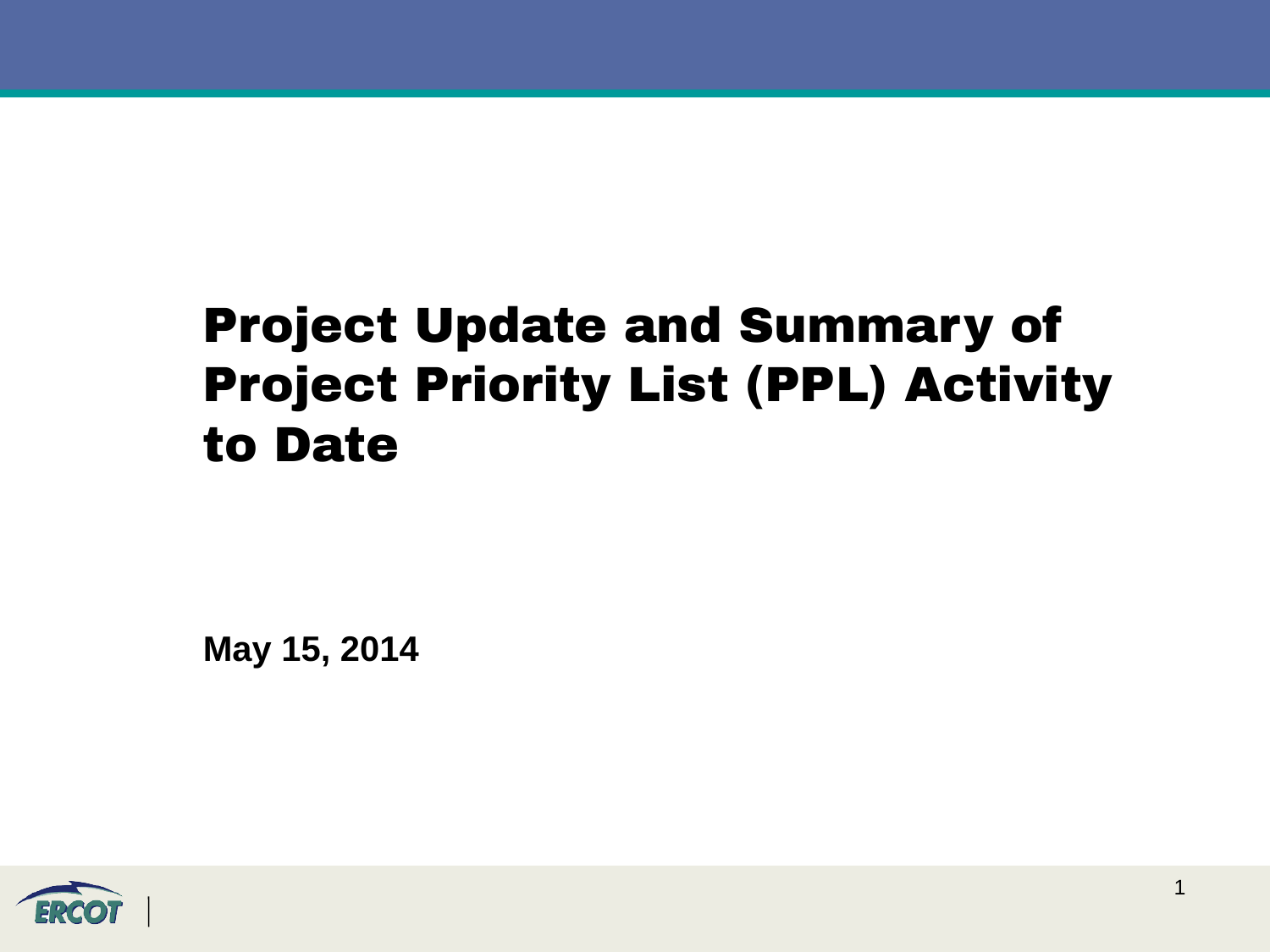

Project Update and Summary of Project Priority List (PPL) Activity to Date

May 15, 2014